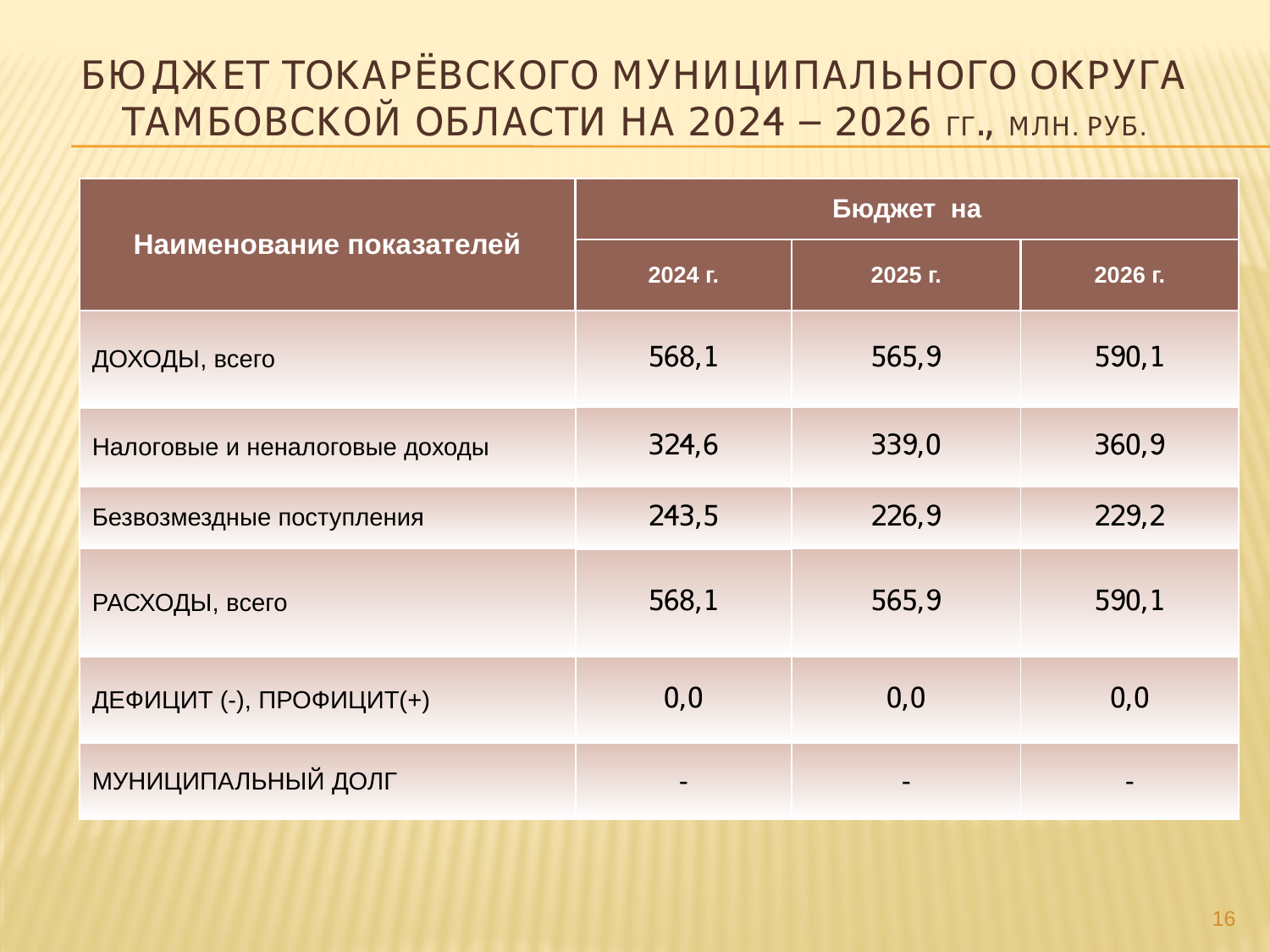

# бюджет ТокарЁвского муниципального округа Тамбовской области на 2024 – 2026 гг., млн. руб.
| Наименование показателей | Бюджет на |  |  |
| --- | --- | --- | --- |
|  | 2024 г. | 2025 г. | 2026 г. |
| ДОХОДЫ, всего | 568,1 | 565,9 | 590,1 |
| Налоговые и неналоговые доходы | 324,6 | 339,0 | 360,9 |
| Безвозмездные поступления | 243,5 | 226,9 | 229,2 |
| РАСХОДЫ, всего | 568,1 | 565,9 | 590,1 |
| ДЕФИЦИТ (-), ПРОФИЦИТ(+) | 0,0 | 0,0 | 0,0 |
| МУНИЦИПАЛЬНЫЙ ДОЛГ | - | - | - |

16